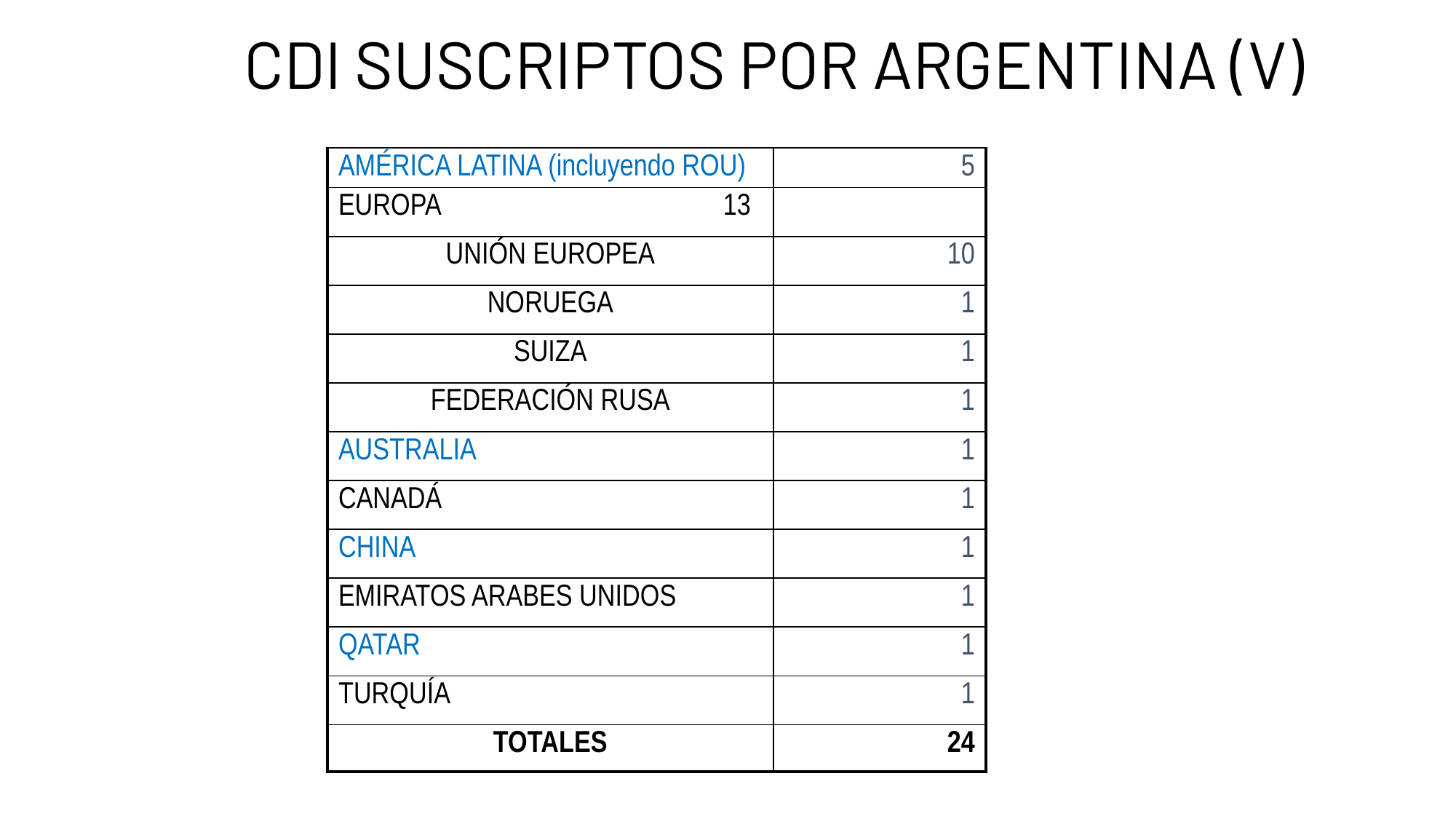

# CDI SUSCRIPTOS POR ARGENTINA (V)
| AMÉRICA LATINA (incluyendo ROU) | 5 |
| --- | --- |
| EUROPA 13 |  |
| UNIÓN EUROPEA | 10 |
| NORUEGA | 1 |
| SUIZA | 1 |
| FEDERACIÓN RUSA | 1 |
| AUSTRALIA | 1 |
| CANADÁ | 1 |
| CHINA | 1 |
| EMIRATOS ARABES UNIDOS | 1 |
| QATAR | 1 |
| TURQUÍA | 1 |
| TOTALES | 24 |